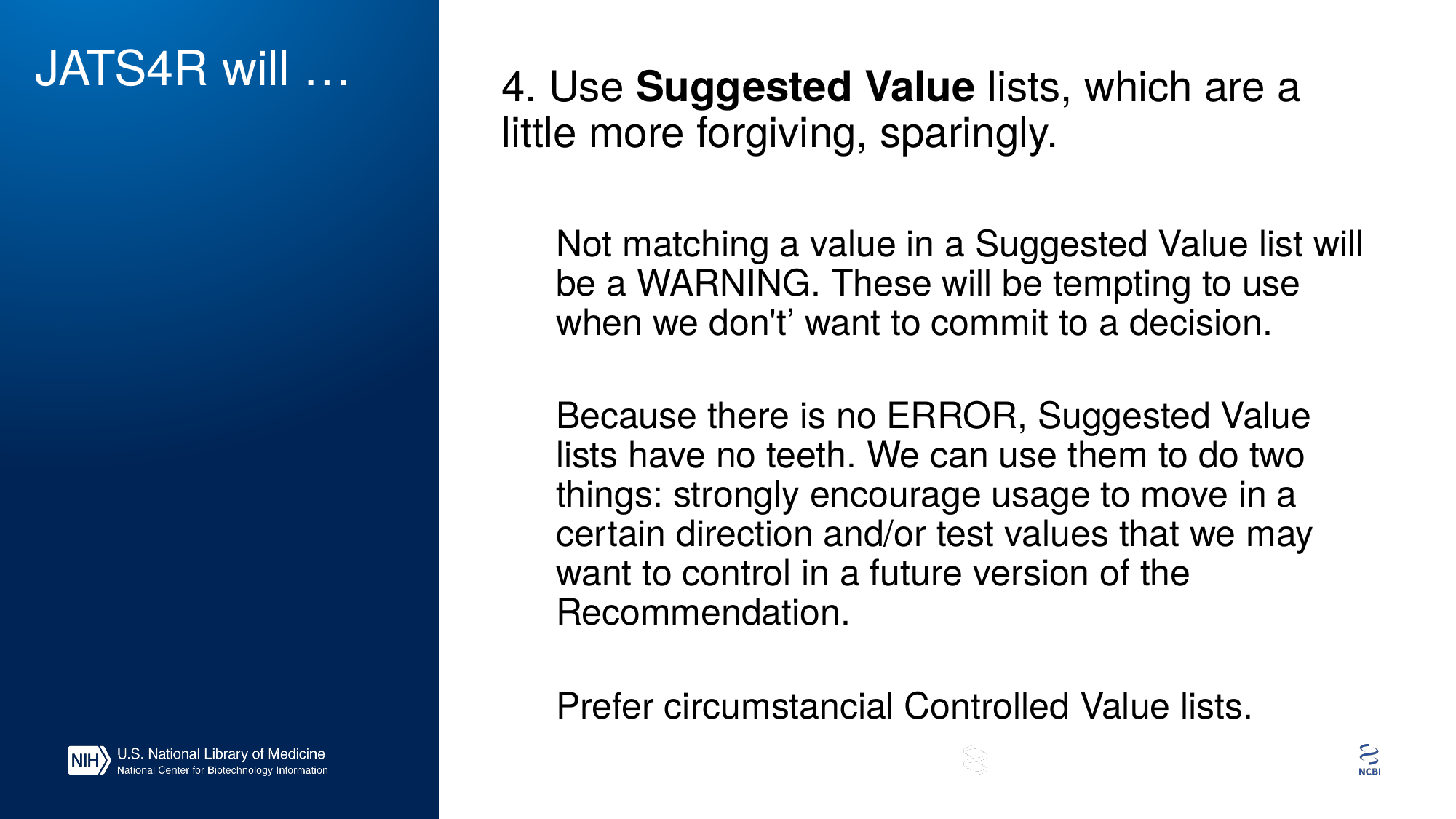

# JATS4R will …
4. Use Suggested Value lists, which are a little more forgiving, sparingly.

Not matching a value in a Suggested Value list will be a WARNING. These will be tempting to use when we don't’ want to commit to a decision.

Because there is no ERROR, Suggested Value lists have no teeth. We can use them to do two things: strongly encourage usage to move in a certain direction and/or test values that we may want to control in a future version of the Recommendation.

Prefer circumstancial Controlled Value lists.